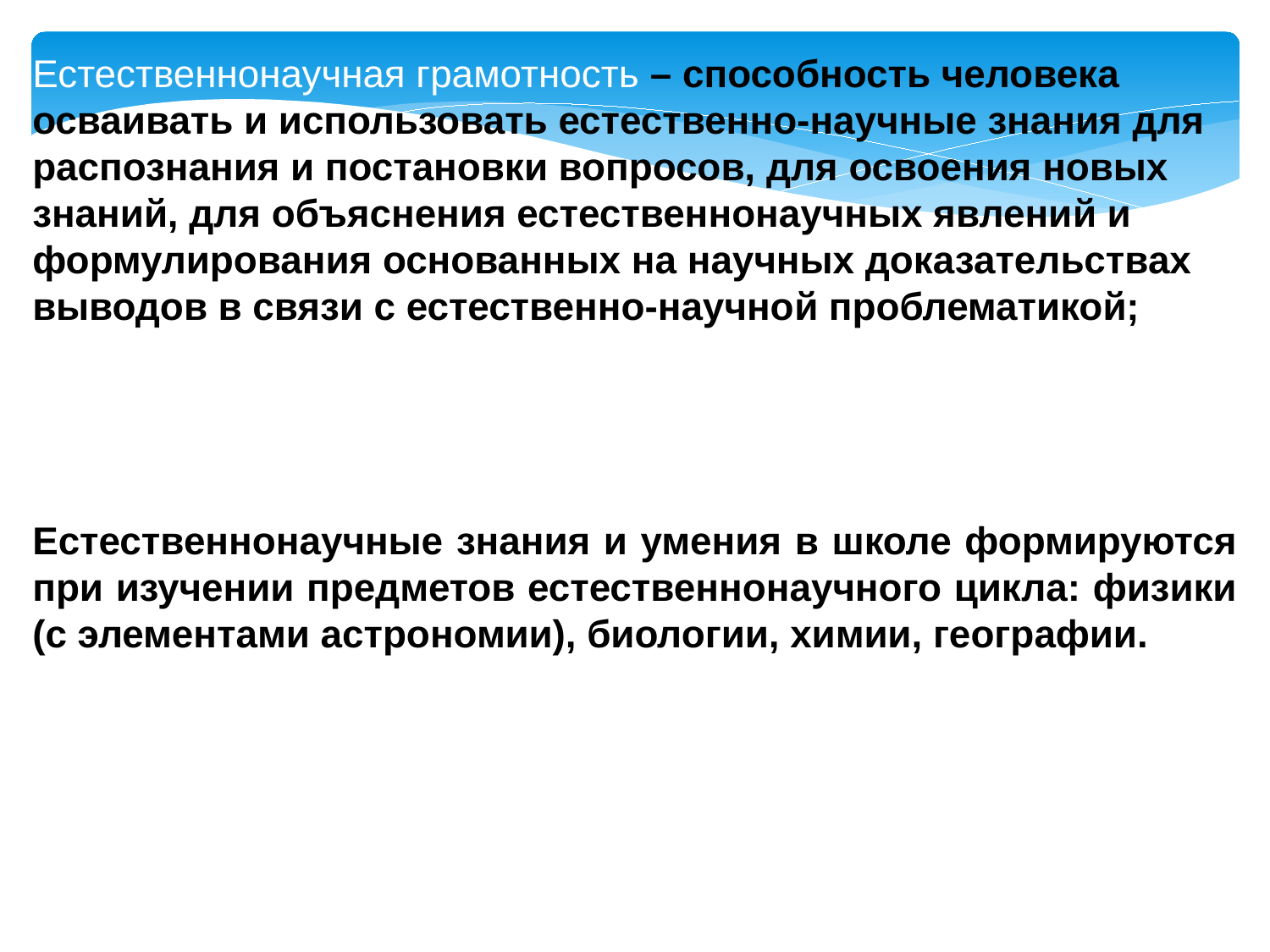

Естественнонаучная грамотность – способность человека осваивать и использовать естественно-научные знания для распознания и постановки вопросов, для освоения новых знаний, для объяснения естественнонаучных явлений и формулирования основанных на научных доказательствах выводов в связи с естественно-научной проблематикой;

Естественнонаучные знания и умения в школе формируются при изучении предметов естественнонаучного цикла: физики (с элементами астрономии), биологии, химии, географии.